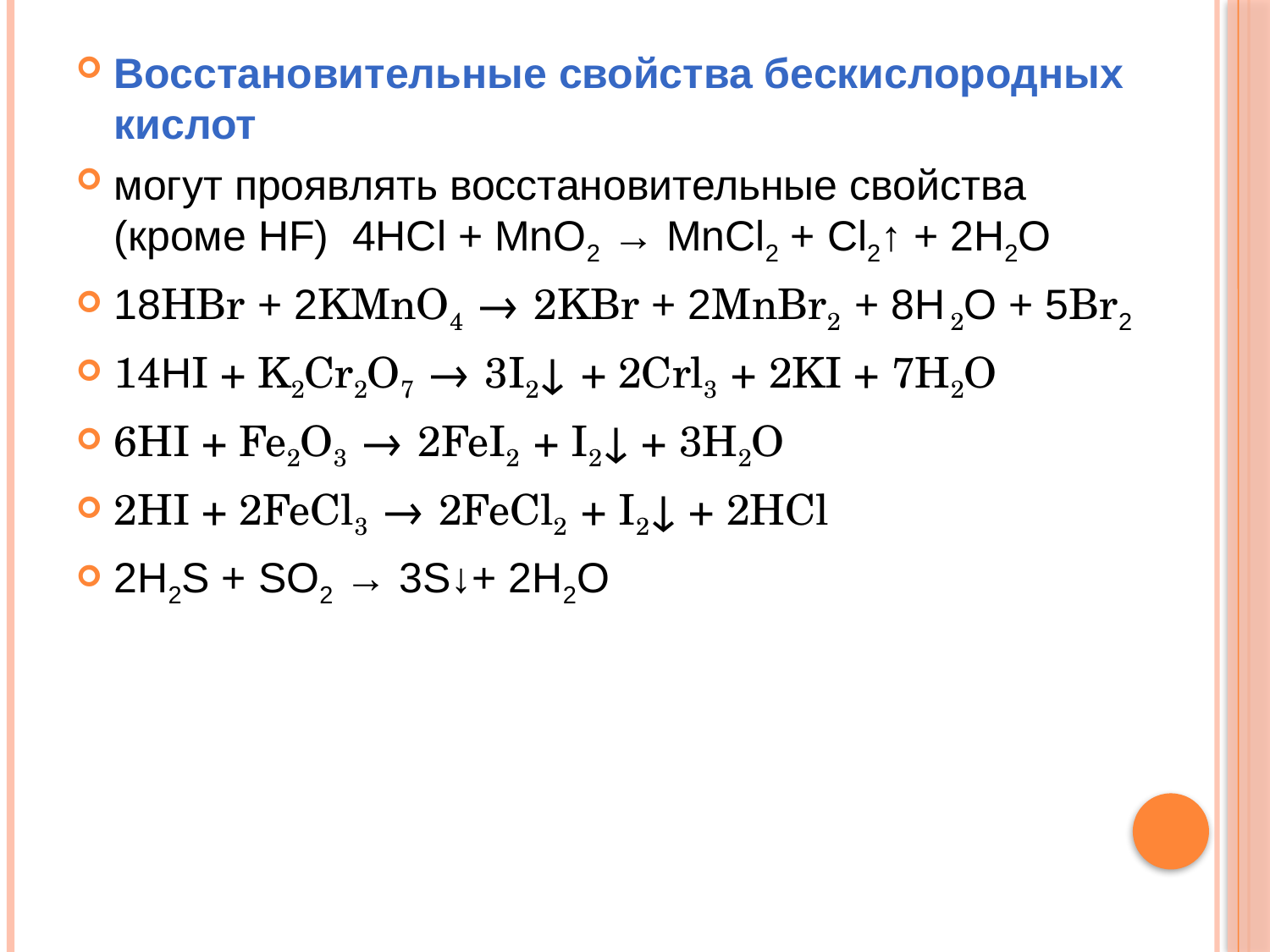

#
Восстановительные свойства бескислородных кислот
могут проявлять восстановительные свойства (кроме HF)  4HCl + MnO2 → MnCl2 + Cl2↑ + 2H2O
18HBr + 2KMnO4 → 2KBr + 2MnBr2 + 8H2O + 5Br2
14НI + K2Cr2O7 → 3I2↓ + 2Crl3 + 2KI + 7H2O
6HI + Fe2O3 → 2FeI2 + I2↓ + 3H2O
2HI + 2FeCl3 → 2FeCl2 + I2↓ + 2HCl
2H2S + SO2 → 3S↓+ 2H2O